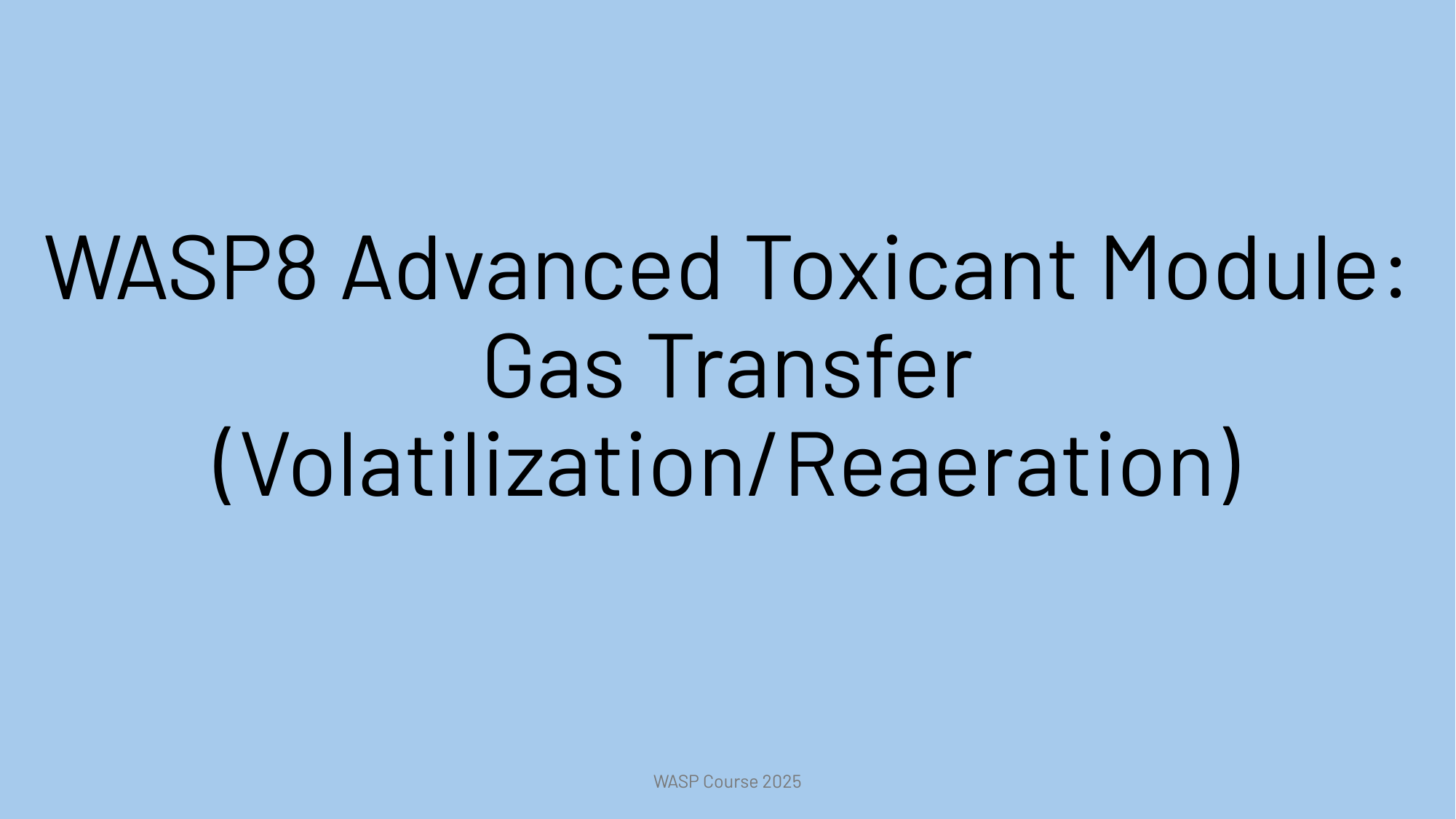

# WASP8 Advanced Toxicant Module: Gas Transfer (Volatilization/Reaeration)
WASP Course 2025